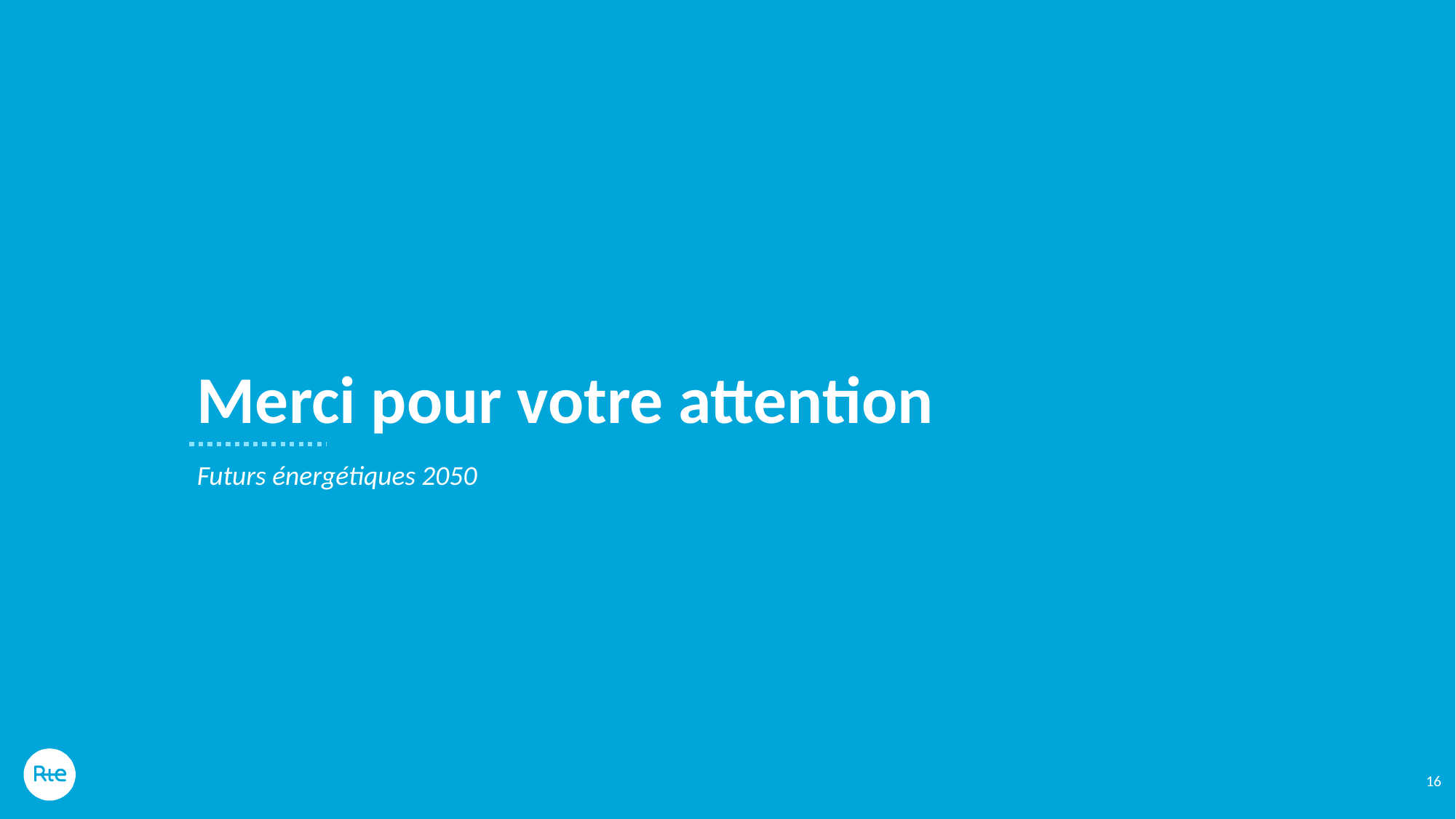

# Merci pour votre attention
Futurs énergétiques 2050